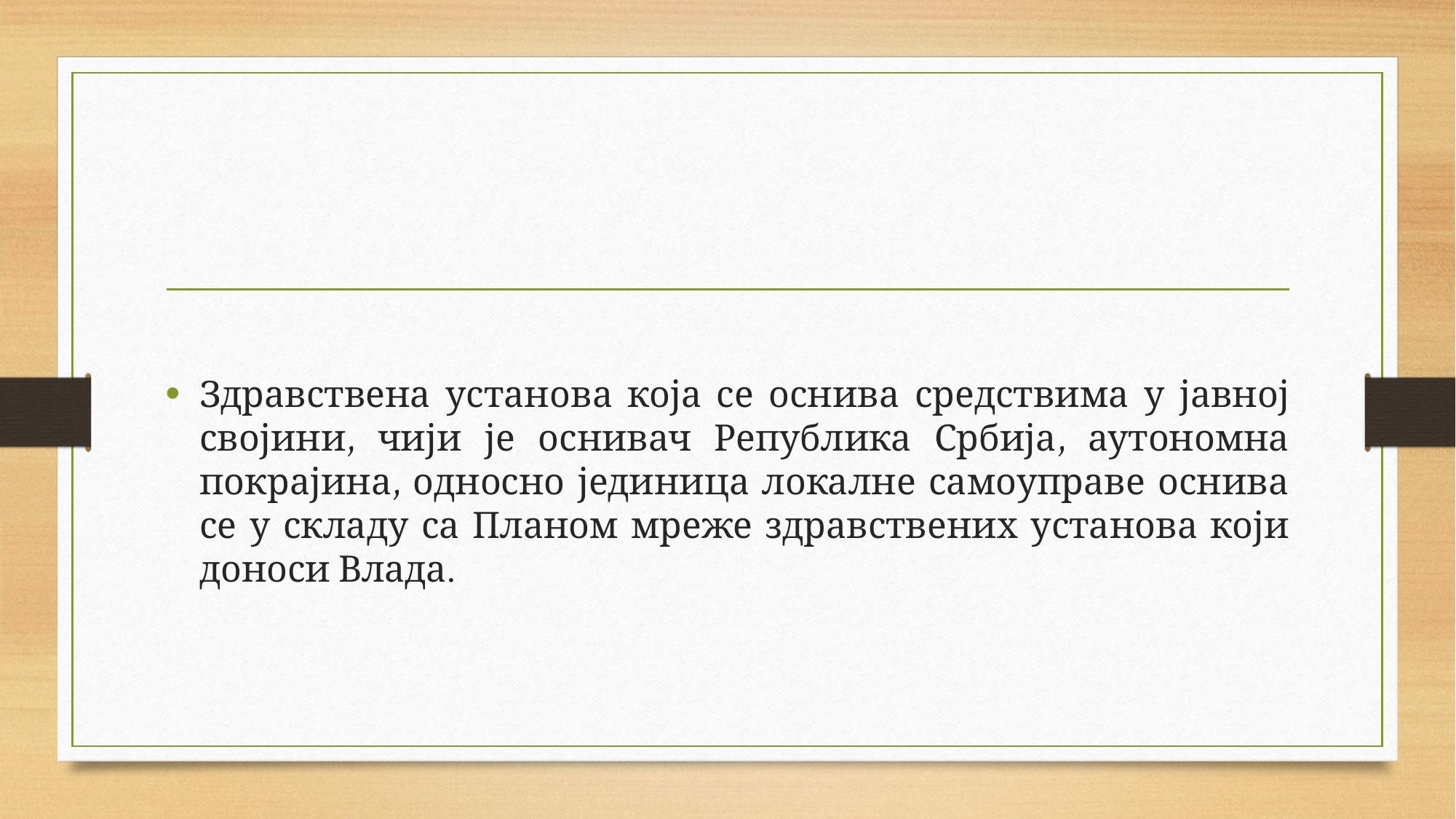

Здравствена установа која се оснива средствима у јавној својини, чији је оснивач Република Србија, аутономна покрајина, односно јединица локалне самоуправе оснива се у складу са Планом мреже здравствених установа који доноси Влада.